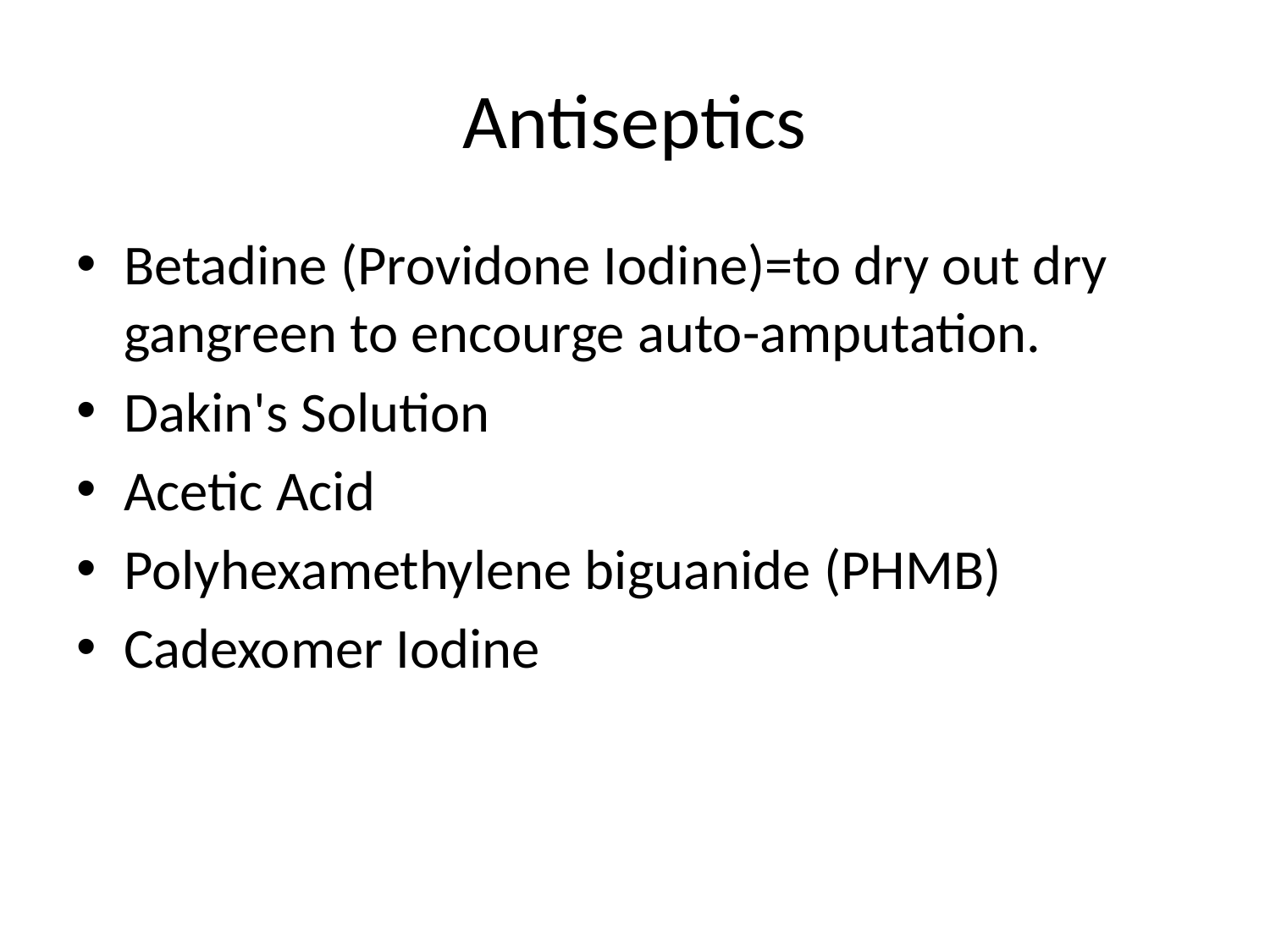

# Antiseptics
Betadine (Providone Iodine)=to dry out dry gangreen to encourge auto-amputation.
Dakin's Solution
Acetic Acid
Polyhexamethylene biguanide (PHMB)
Cadexomer Iodine